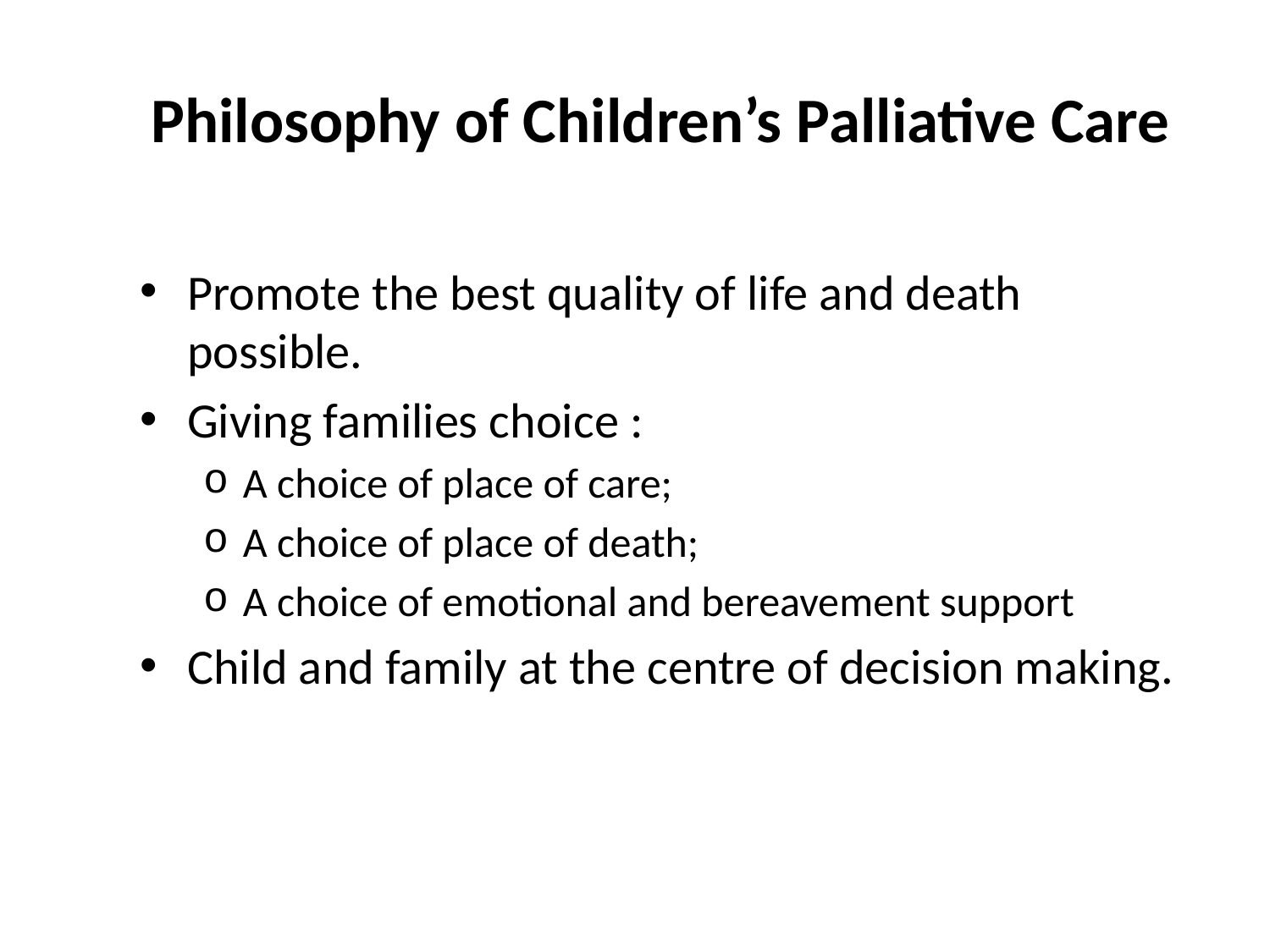

Philosophy of Children’s Palliative Care
Promote the best quality of life and death possible.
Giving families choice :
A choice of place of care;
A choice of place of death;
A choice of emotional and bereavement support
Child and family at the centre of decision making.